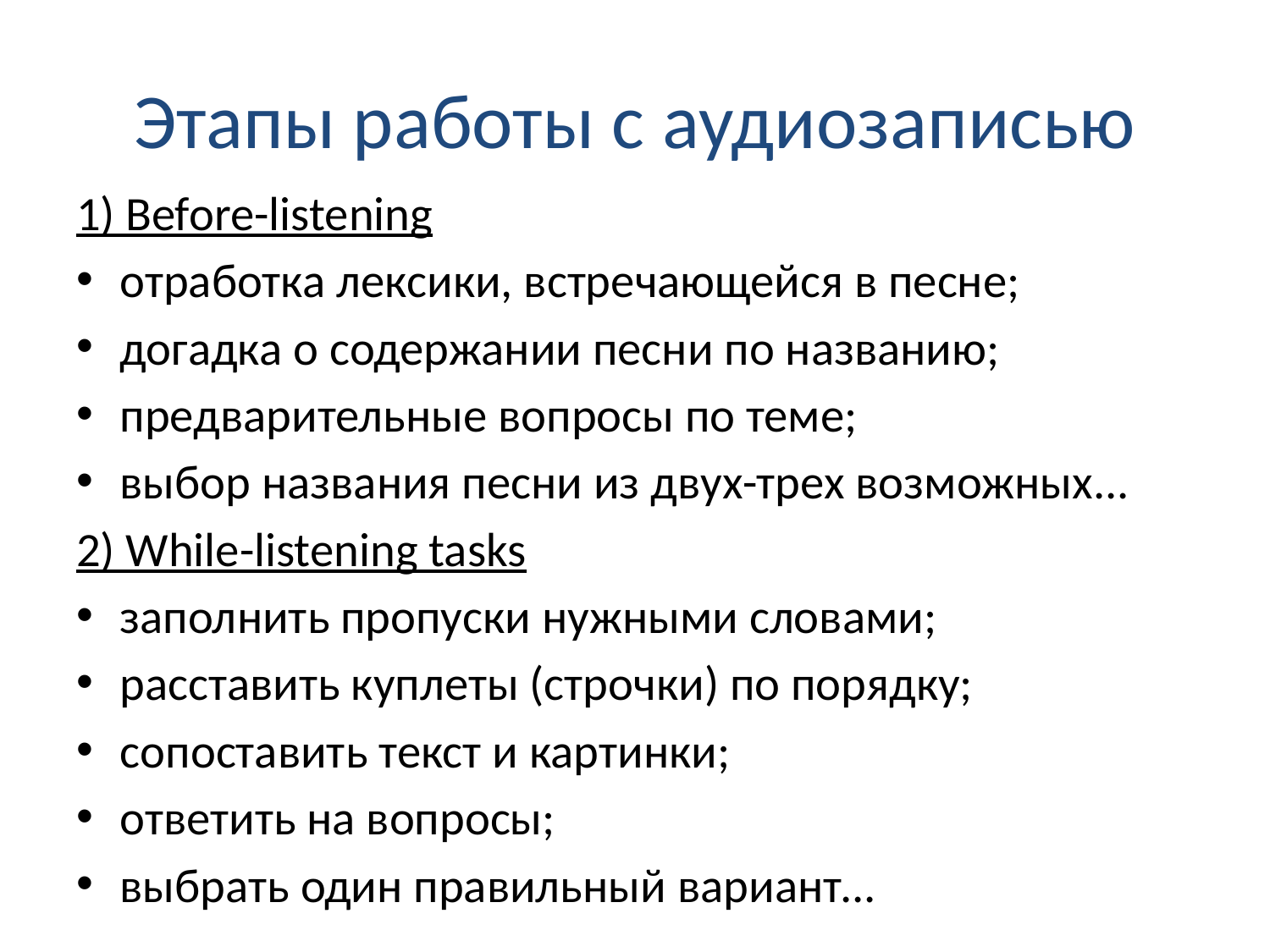

# Этапы работы с аудиозаписью
1) Before-listening
отработка лексики, встречающейся в песне;
догадка о содержании песни по названию;
предварительные вопросы по теме;
выбор названия песни из двух-трех возможных...
2) While-listening tasks
заполнить пропуски нужными словами;
расставить куплеты (строчки) по порядку;
сопоставить текст и картинки;
ответить на вопросы;
выбрать один правильный вариант...